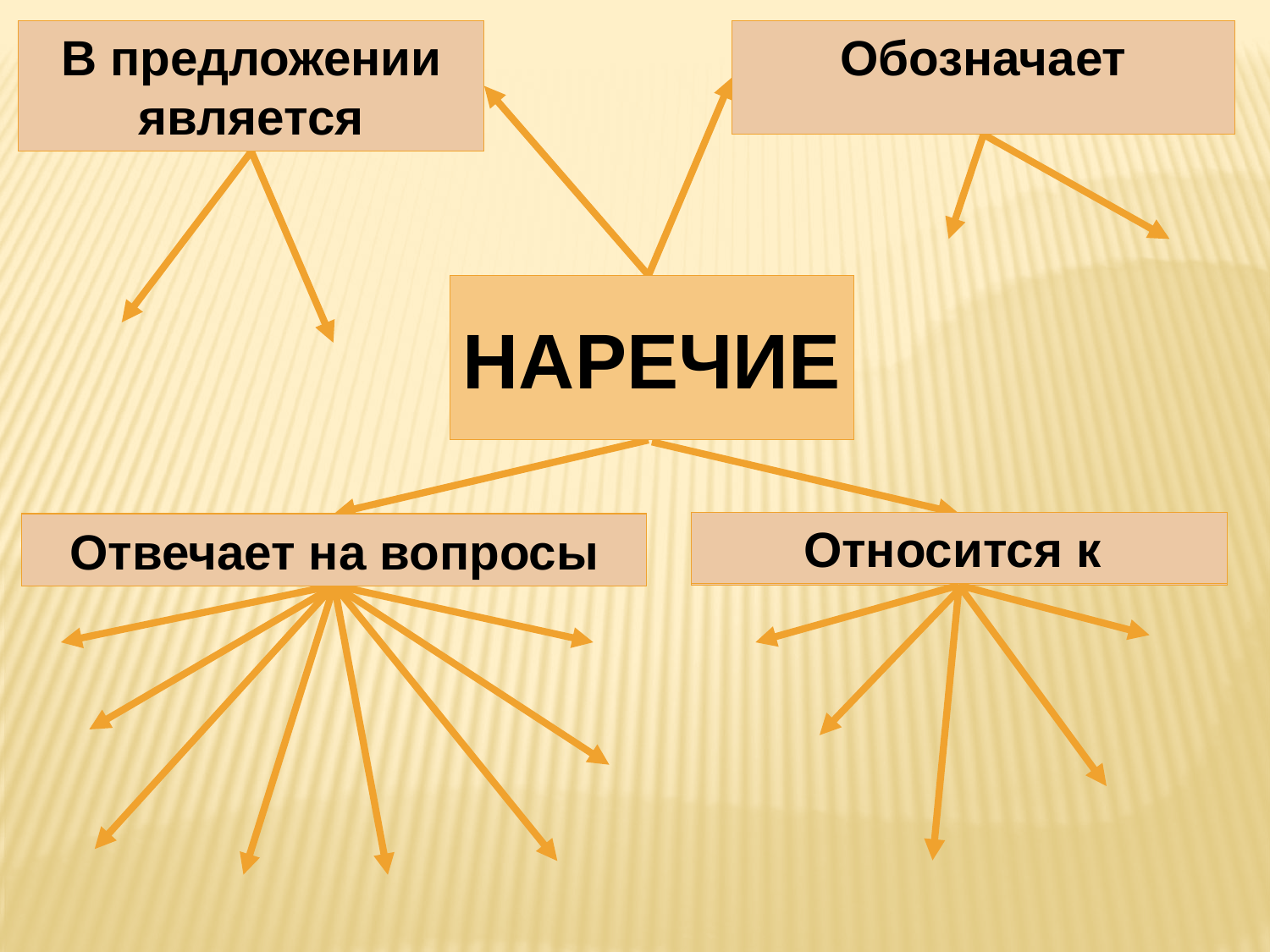

В предложении является

Обозначает

НАРЕЧИЕ

Относится к

Отвечает на вопросы